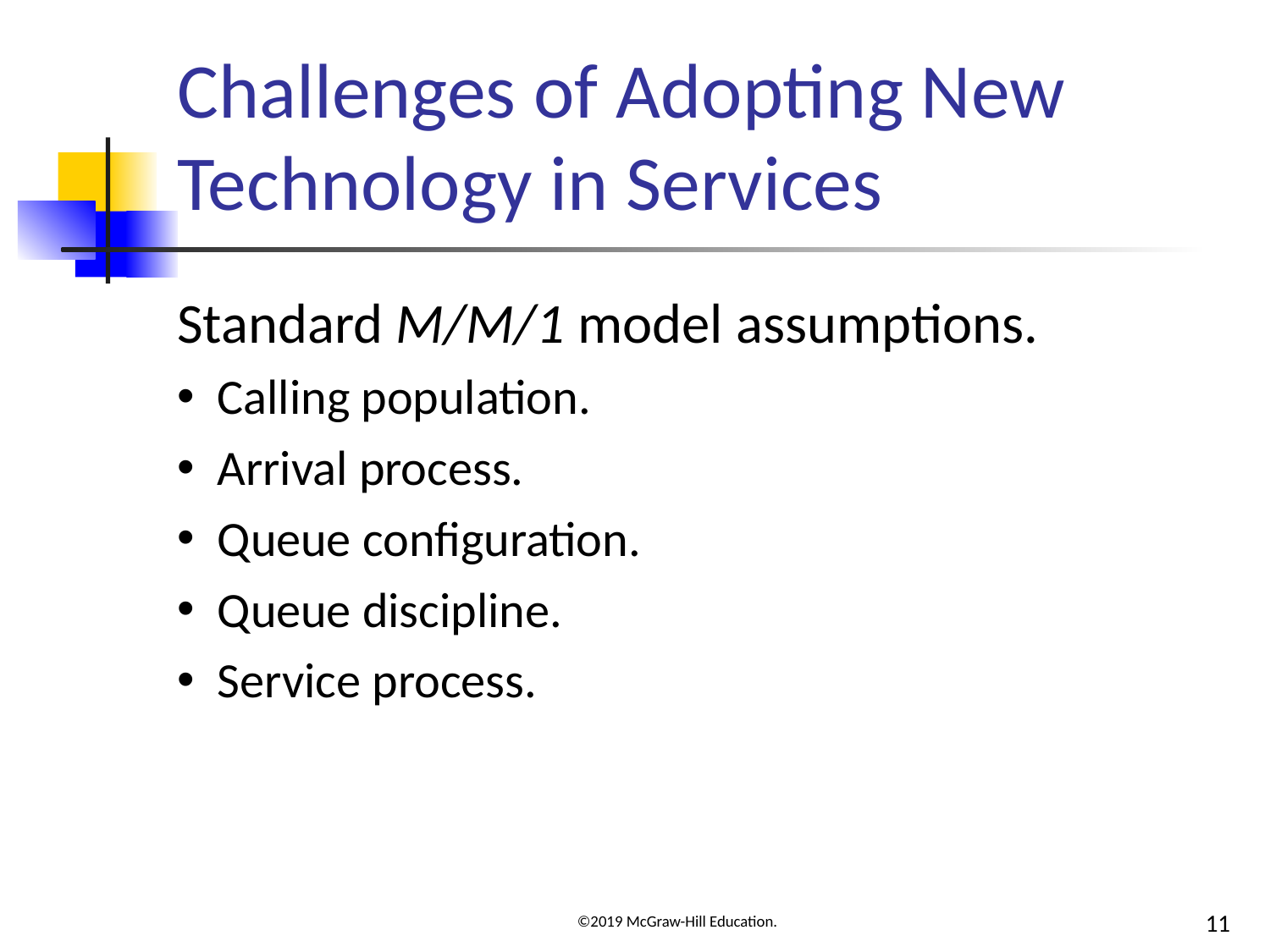

# Challenges of Adopting New Technology in Services
Standard M/M/1 model assumptions.
Calling population.
Arrival process.
Queue configuration.
Queue discipline.
Service process.